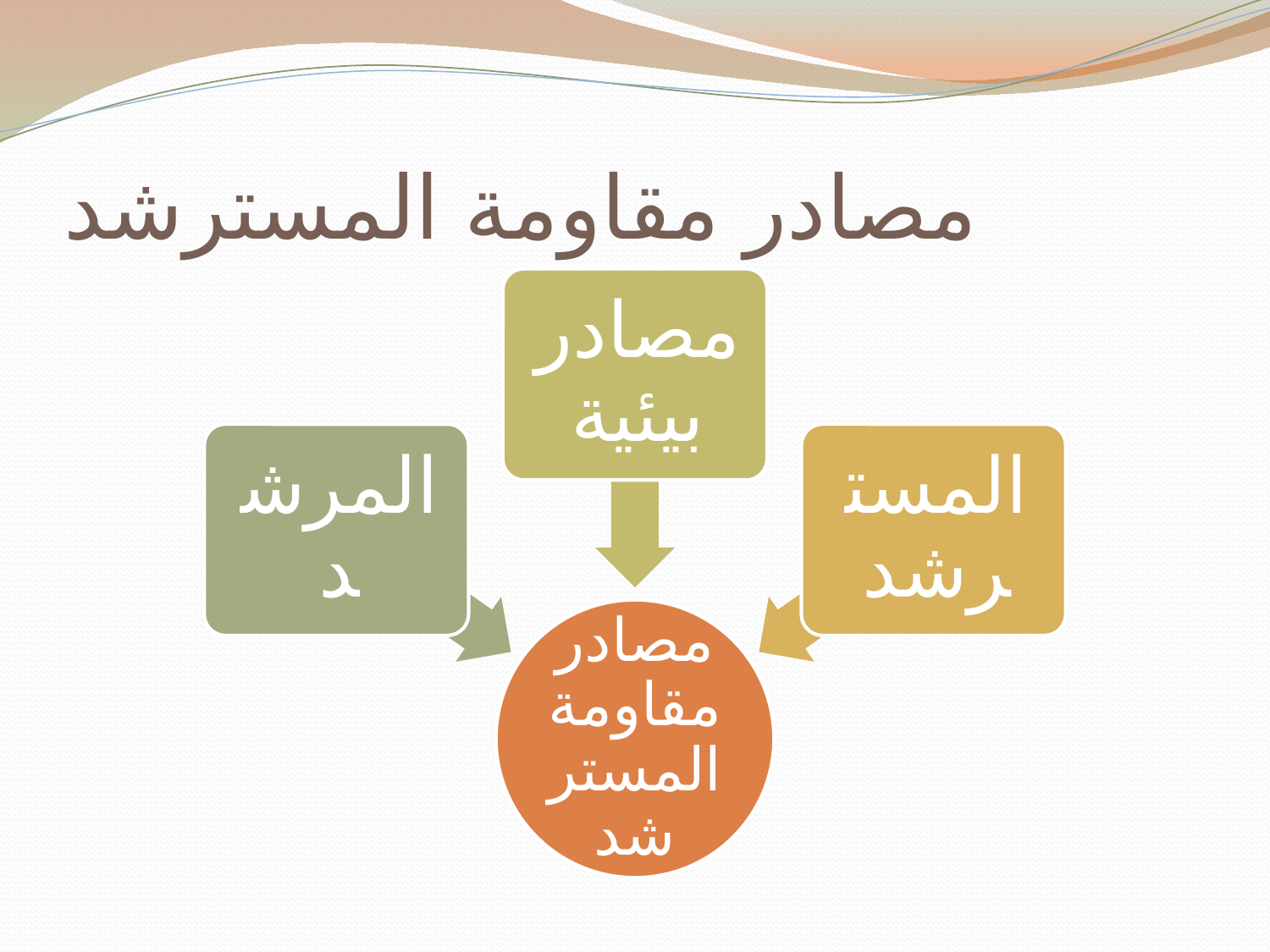

# مصادر مقاومة المسترشد
مصادر مقاومة المسترشد
المرشد
مصادر بيئية
المسترشد